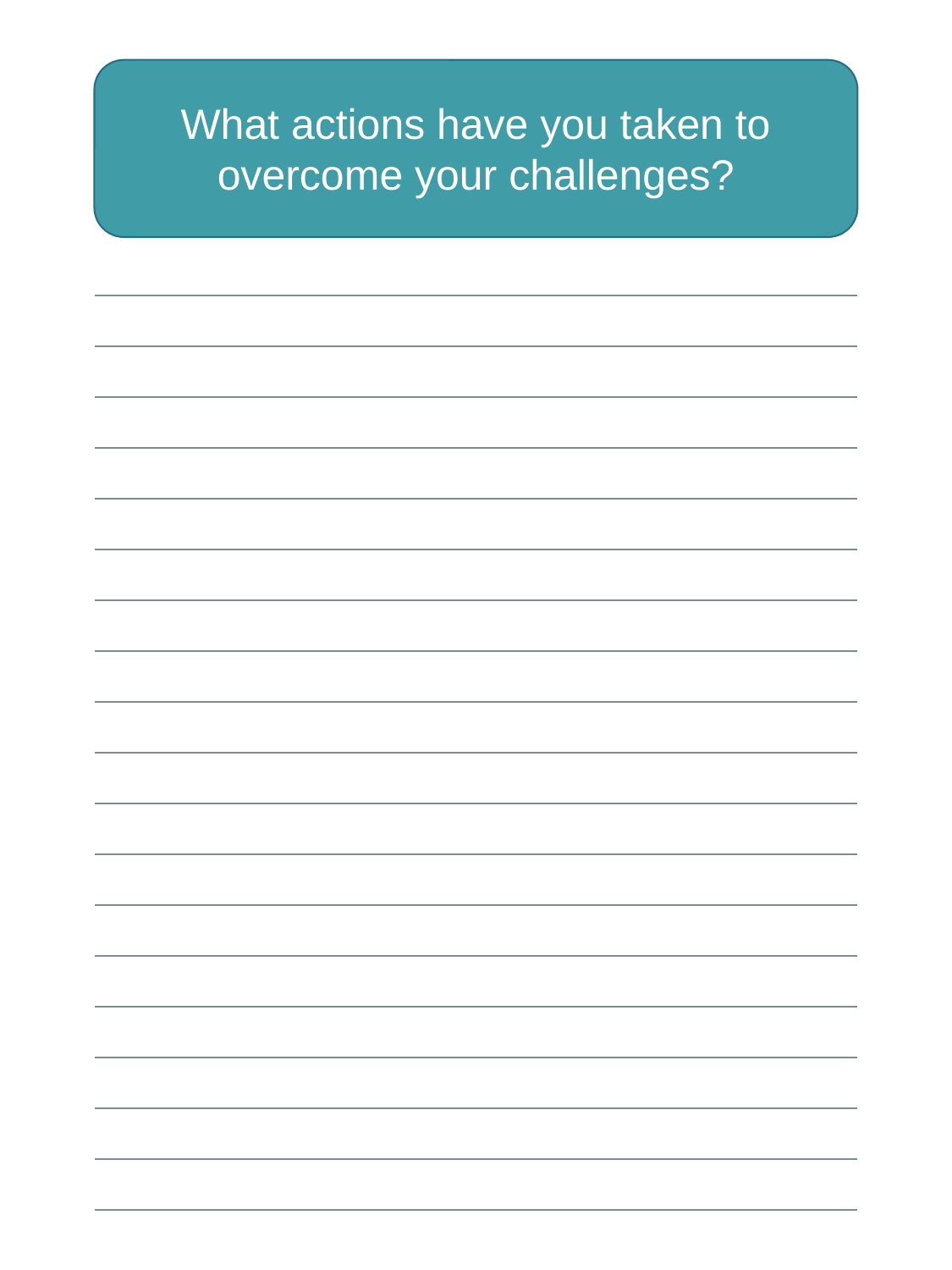

What actions have you taken to overcome your challenges?
|  |
| --- |
|  |
|  |
|  |
|  |
|  |
|  |
|  |
|  |
|  |
|  |
|  |
|  |
|  |
|  |
|  |
|  |
|  |